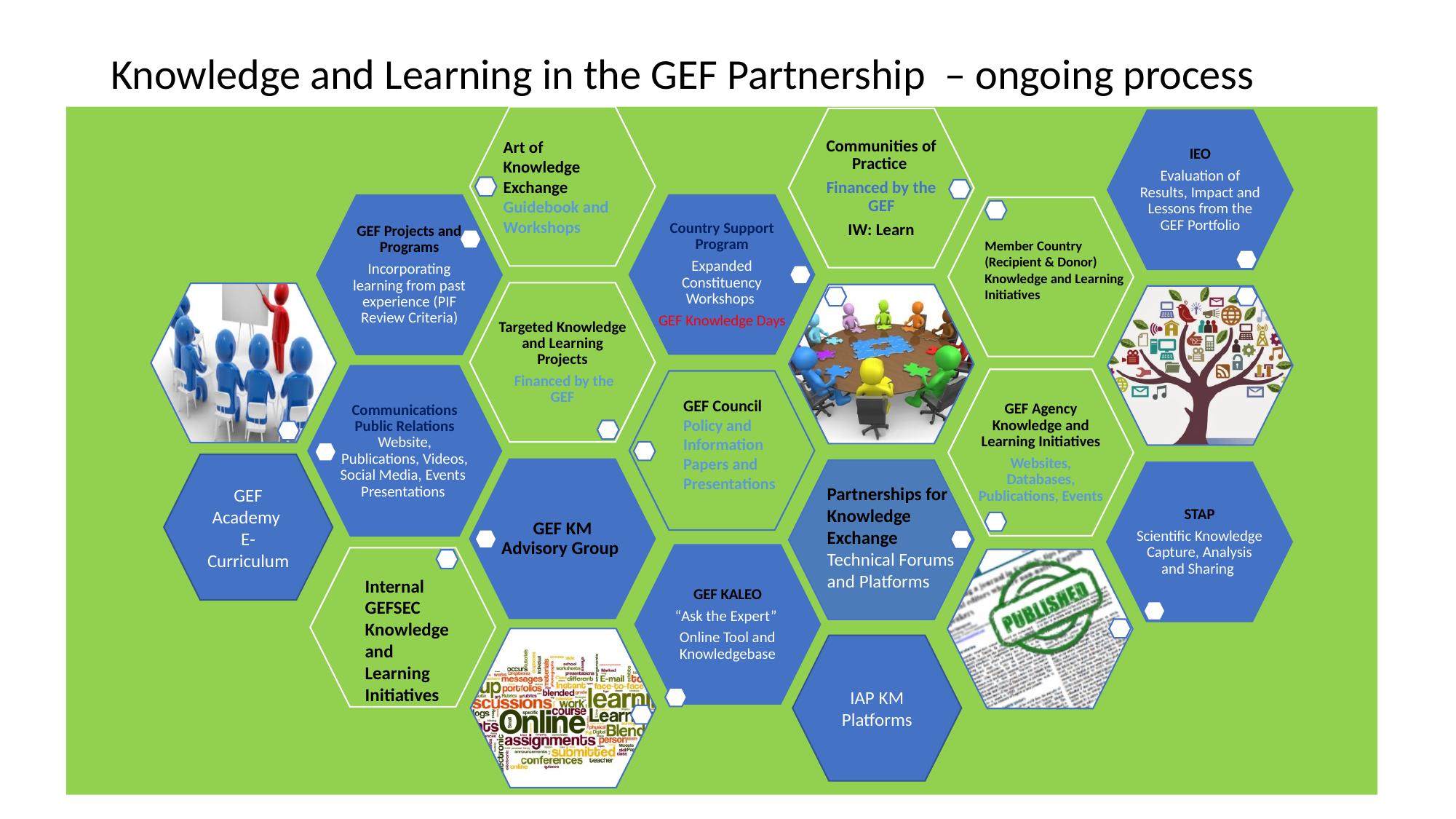

# Knowledge and Learning in the GEF Partnership  – ongoing process
Communications Public Relations Website, Publications, Videos, Social Media, Events  Presentations
Targeted Knowledge and Learning Projects
 Financed by the GEF
GEF Projects and Programs
Incorporating learning from past experience (PIF Review Criteria)
Country Support Program
Expanded Constituency Workshops
GEF Knowledge Days
Communities of Practice
Financed by the GEF
IW: Learn
GEF Agency Knowledge and Learning Initiatives
Websites, Databases, Publications, Events
GEF KM Advisory Group
STAP
Scientific Knowledge Capture, Analysis and Sharing
IEO
Evaluation of Results, Impact and Lessons from the GEF Portfolio
GEF KALEO
“Ask the Expert”
Online Tool and Knowledgebase
Art of Knowledge Exchange Guidebook and Workshops
Member Country (Recipient & Donor)  Knowledge and Learning Initiatives
GEF Council
Policy and Information Papers and Presentations

GEF Academy
E-Curriculum
Partnerships for Knowledge Exchange
Technical Forums and Platforms
Internal GEFSEC Knowledge and Learning Initiatives
IAP KM Platforms
8